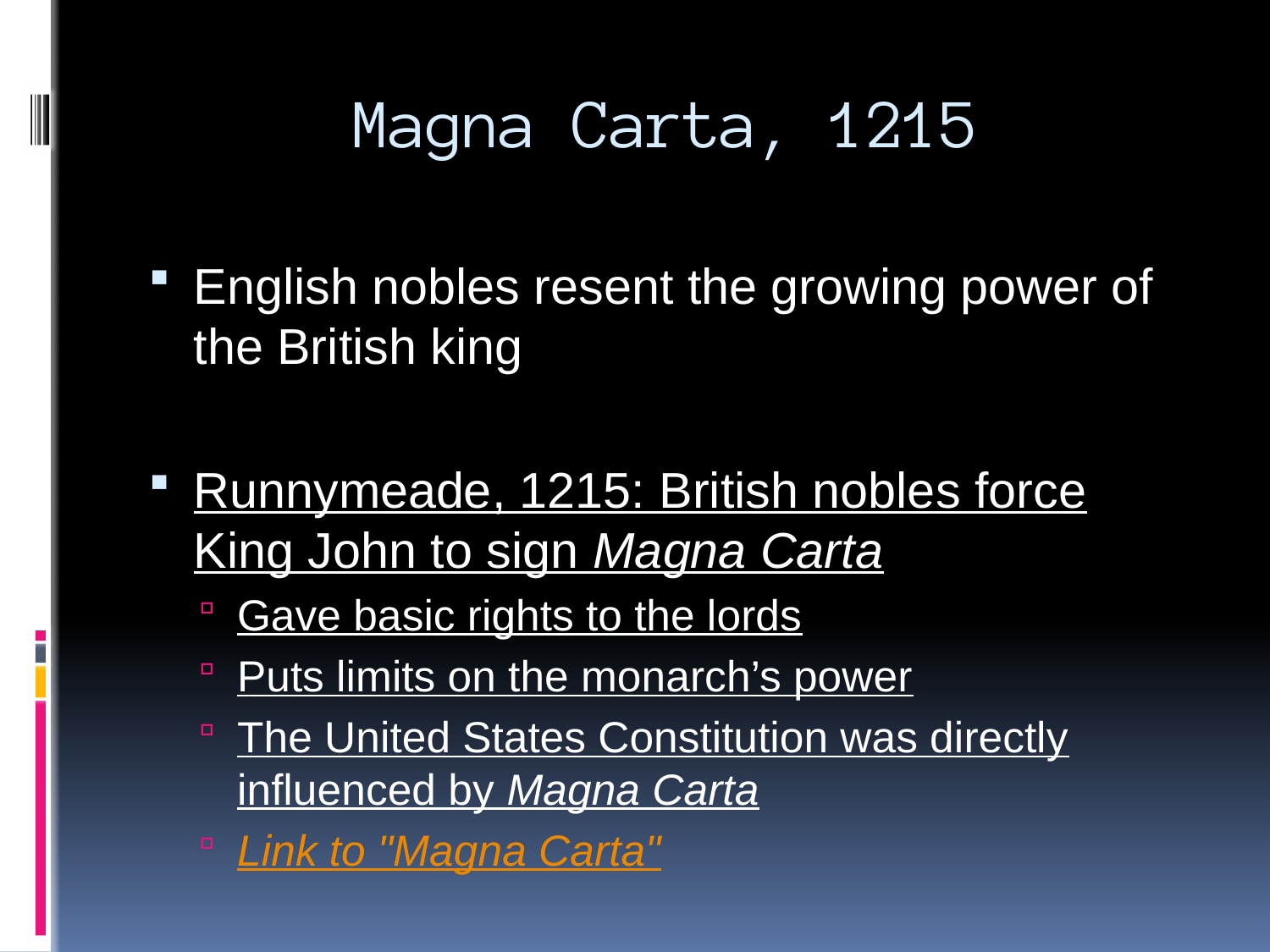

# Magna Carta, 1215
English nobles resent the growing power of the British king

Runnymeade, 1215: British nobles force King John to sign Magna Carta
Gave basic rights to the lords
Puts limits on the monarch’s power
The United States Constitution was directly influenced by Magna Carta
Link to "Magna Carta"